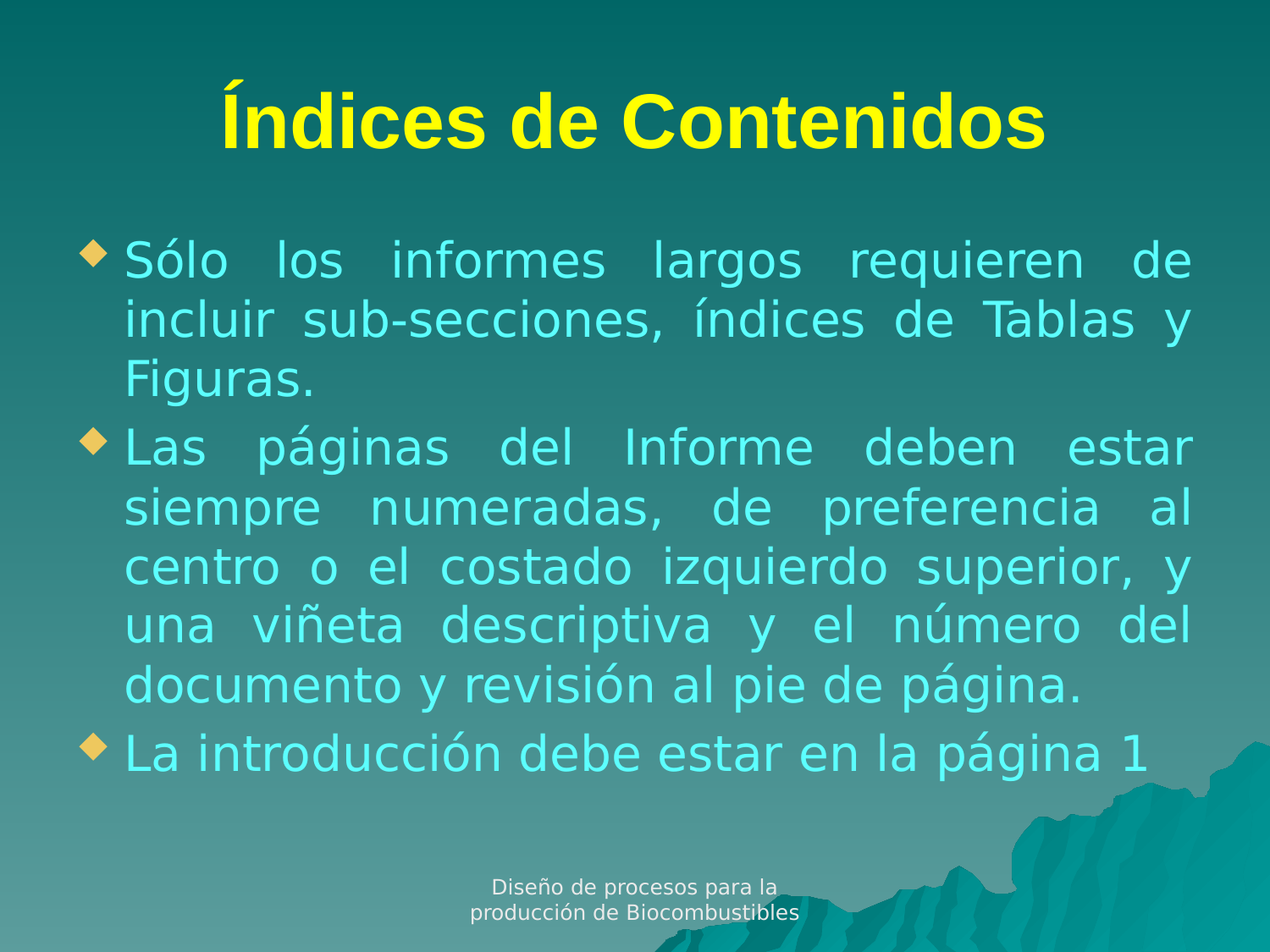

# Índices de Contenidos
Sólo los informes largos requieren de incluir sub-secciones, índices de Tablas y Figuras.
Las páginas del Informe deben estar siempre numeradas, de preferencia al centro o el costado izquierdo superior, y una viñeta descriptiva y el número del documento y revisión al pie de página.
La introducción debe estar en la página 1
Diseño de procesos para la producción de Biocombustibles